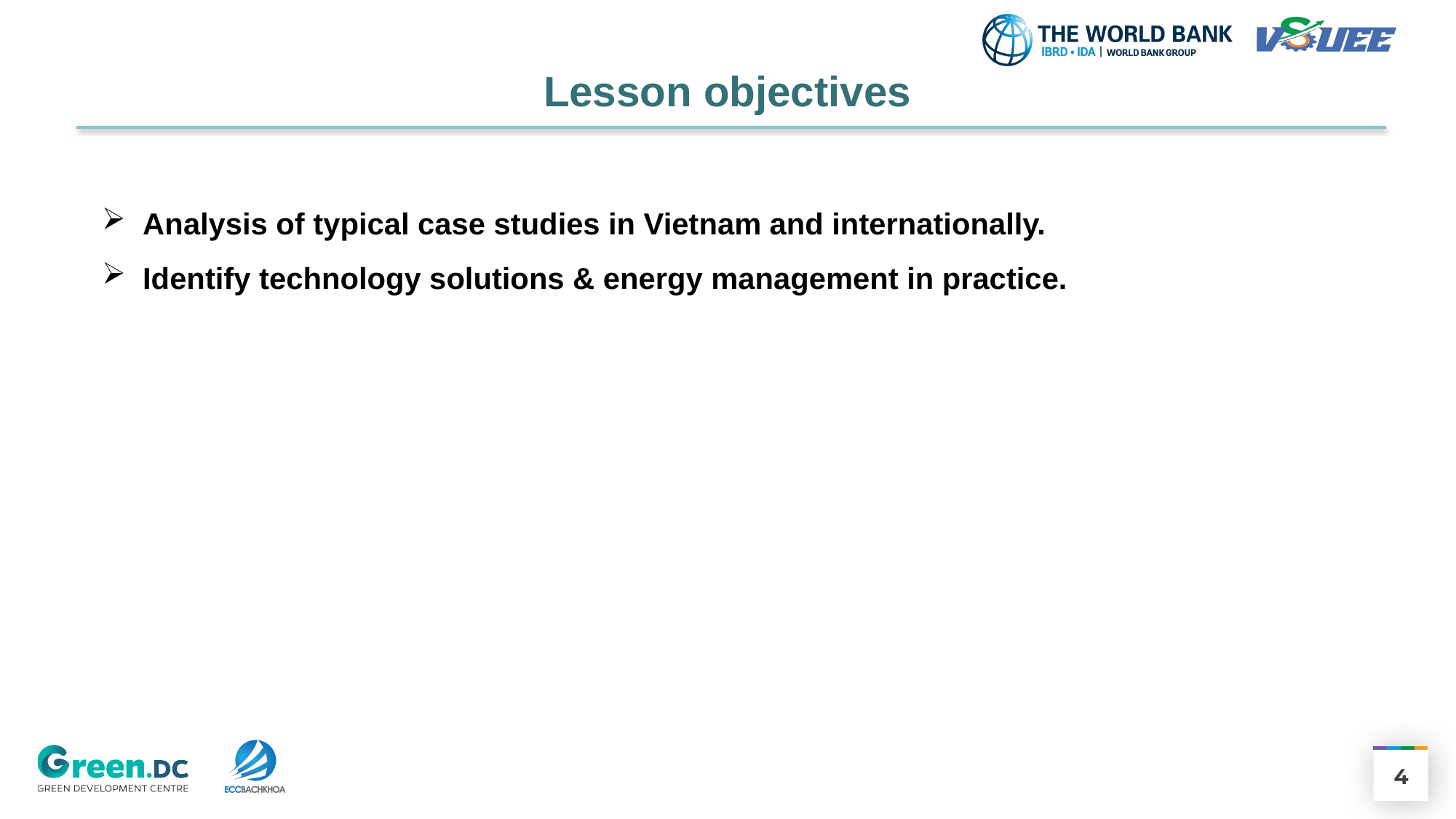

Lesson objectives

Analysis of typical case studies in Vietnam and internationally.
Identify technology solutions & energy management in practice.